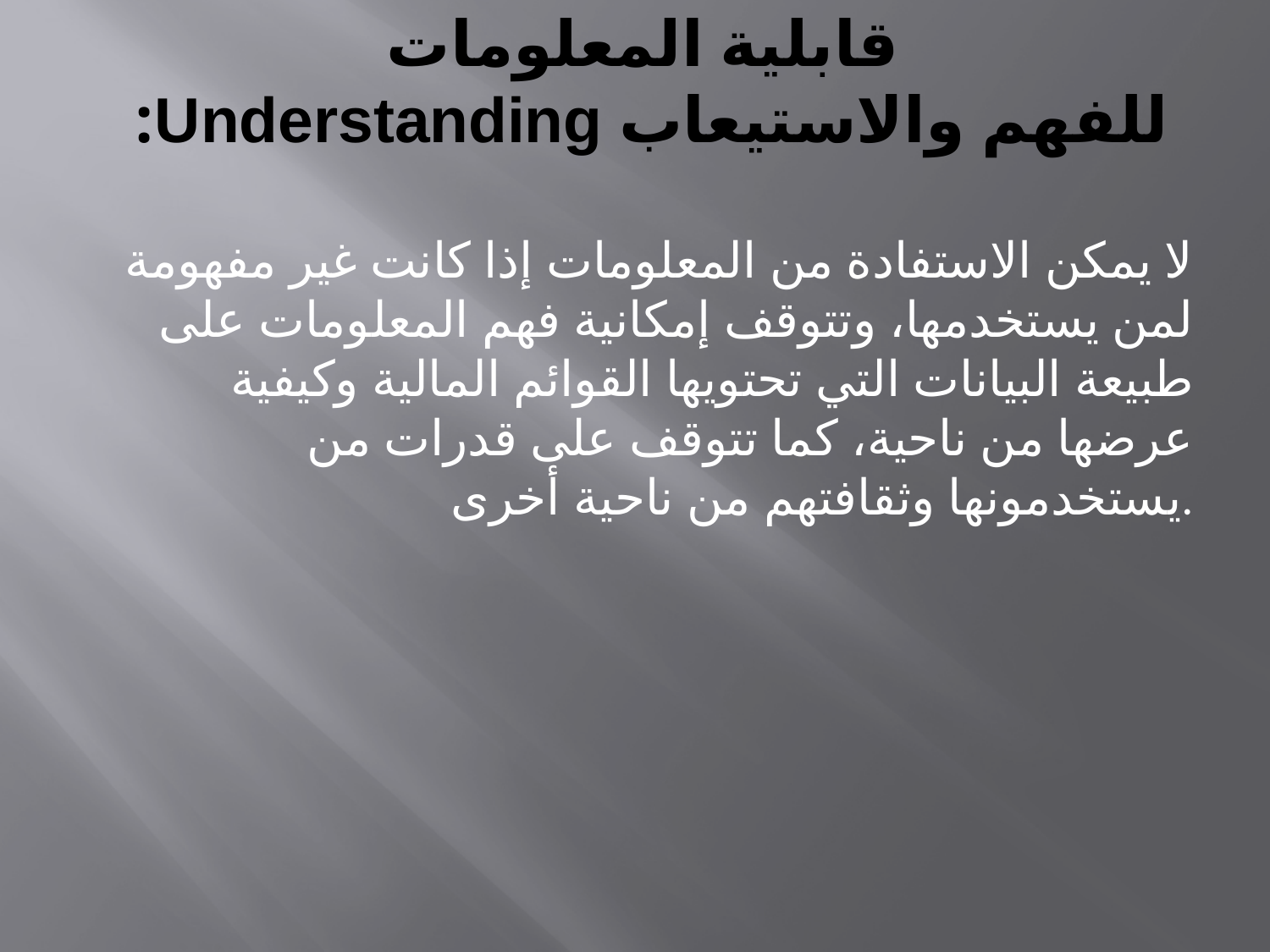

# قابلية المعلومات للفهم والاستيعاب Understanding:
لا يمكن الاستفادة من المعلومات إذا كانت غير مفهومة لمن يستخدمها، وتتوقف إمكانية فهم المعلومات على طبيعة البيانات التي تحتويها القوائم المالية وكيفية عرضها من ناحية، كما تتوقف على قدرات من يستخدمونها وثقافتهم من ناحية أخرى.